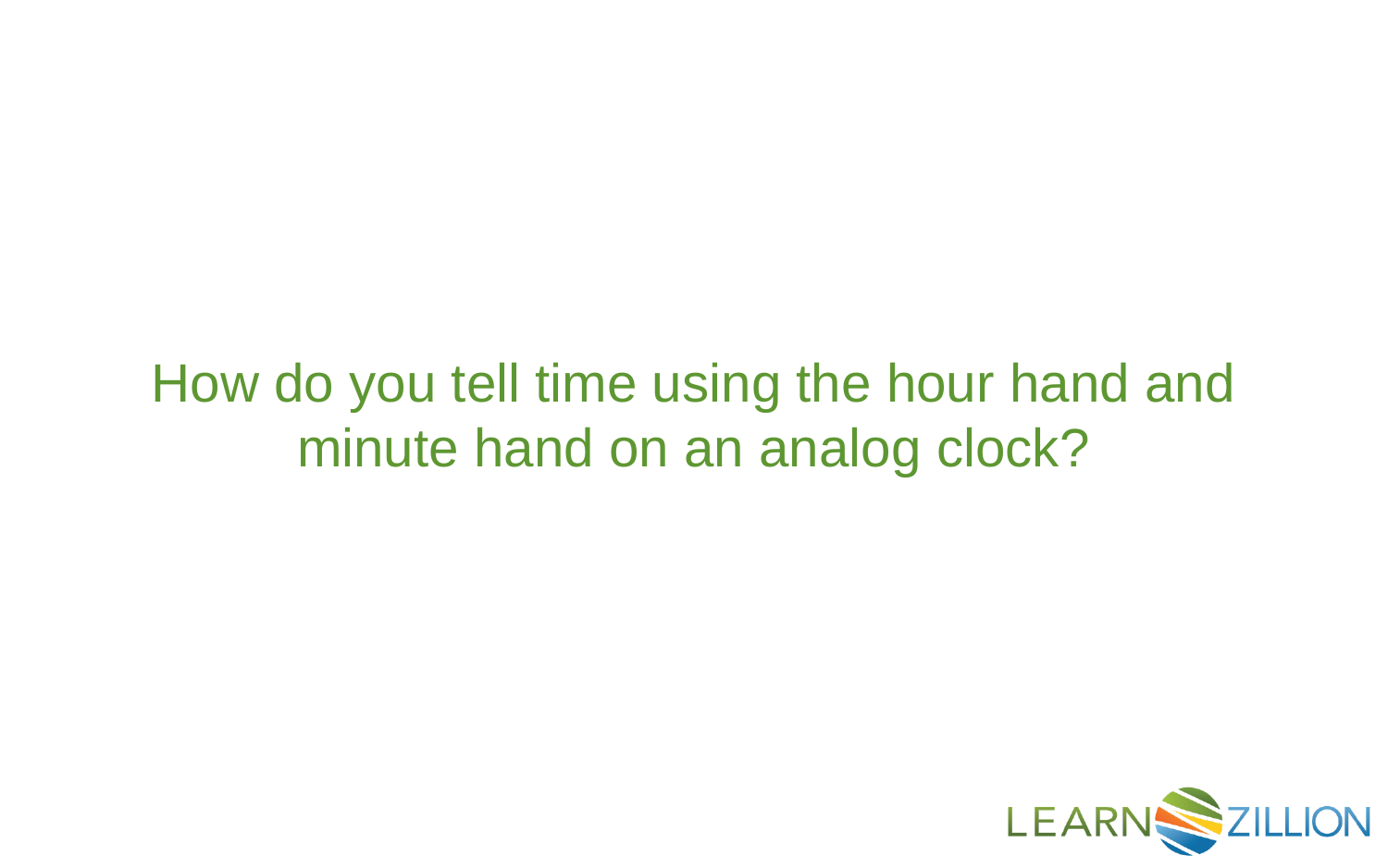

How do you tell time using the hour hand and minute hand on an analog clock?